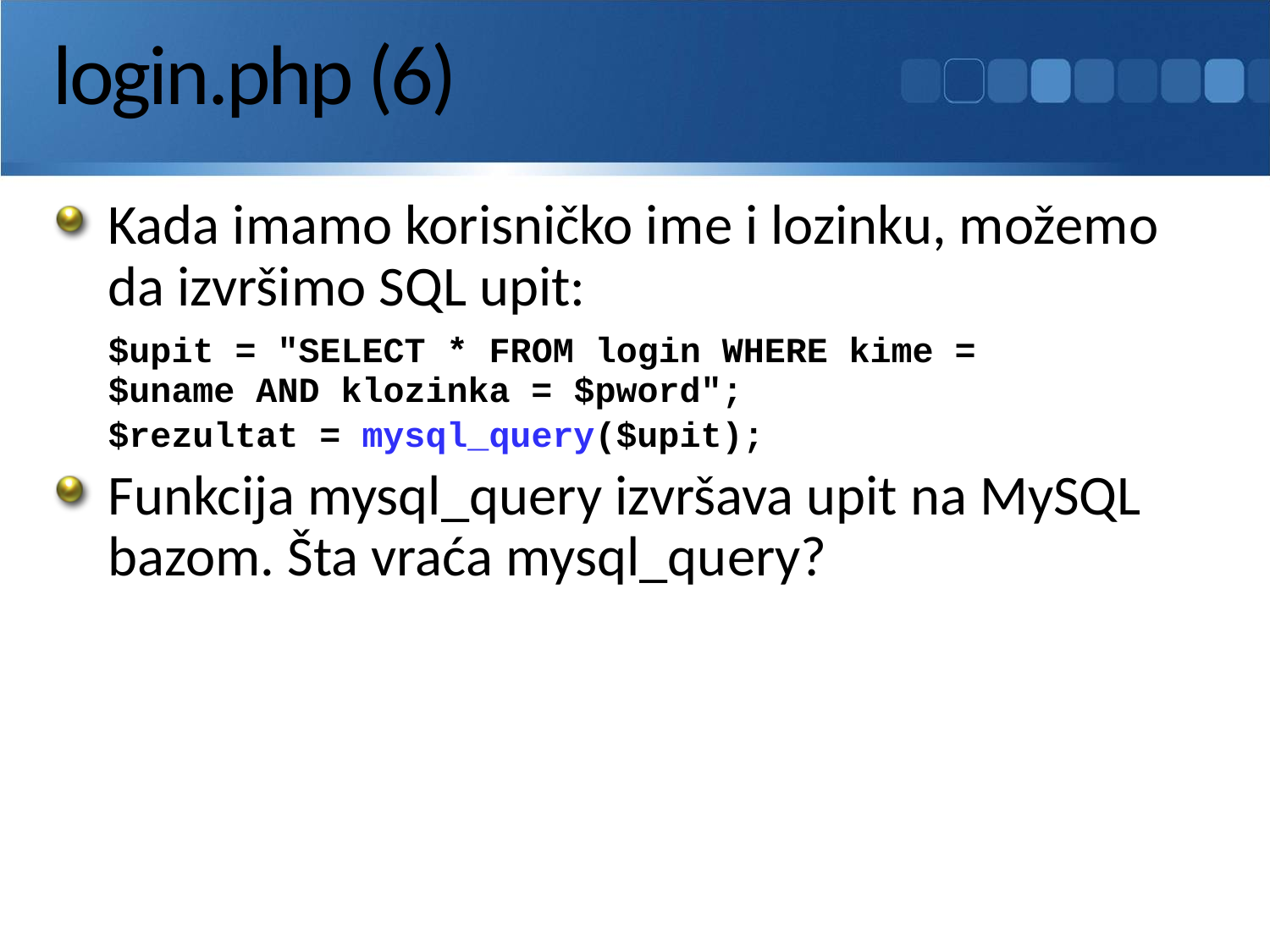

# login.php (6)
Kada imamo korisničko ime i lozinku, možemo da izvršimo SQL upit:
	$upit = "SELECT * FROM login WHERE kime = $uname AND klozinka = $pword";
	$rezultat = mysql_query($upit);
Funkcija mysql_query izvršava upit na MySQL bazom. Šta vraća mysql_query?